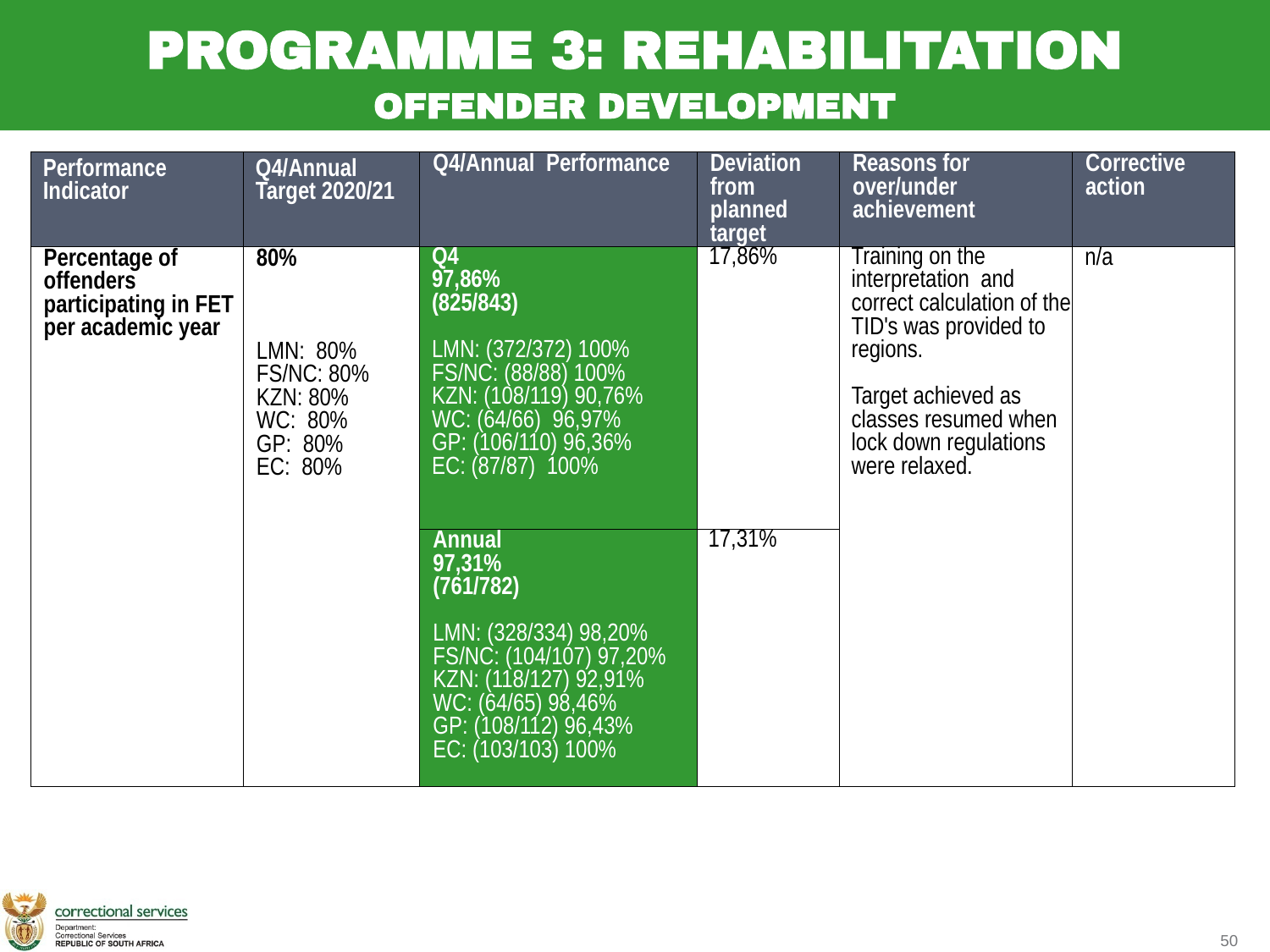

PROGRAMME 3: REHABILITATION
OFFENDER DEVELOPMENT
| Performance Indicator | Q4/Annual Target 2020/21 | Q4/Annual Performance | Deviation from planned target | Reasons for over/under achievement | Corrective action |
| --- | --- | --- | --- | --- | --- |
| Percentage of offenders participating in FET per academic year | 80% LMN: 80% FS/NC: 80% KZN: 80% WC: 80% GP: 80% EC: 80% | Q4 97,86% (825/843)   LMN: (372/372) 100% FS/NC: (88/88) 100% KZN: (108/119) 90,76% WC: (64/66) 96,97% GP: (106/110) 96,36% EC: (87/87) 100% | 17,86% | Training on the interpretation and correct calculation of the TID's was provided to regions. Target achieved as classes resumed when lock down regulations were relaxed. | n/a |
|  |  | Annual 97,31% (761/782) LMN: (328/334) 98,20% FS/NC: (104/107) 97,20% KZN: (118/127) 92,91% WC: (64/65) 98,46% GP: (108/112) 96,43% EC: (103/103) 100% | 17,31% |  |  |